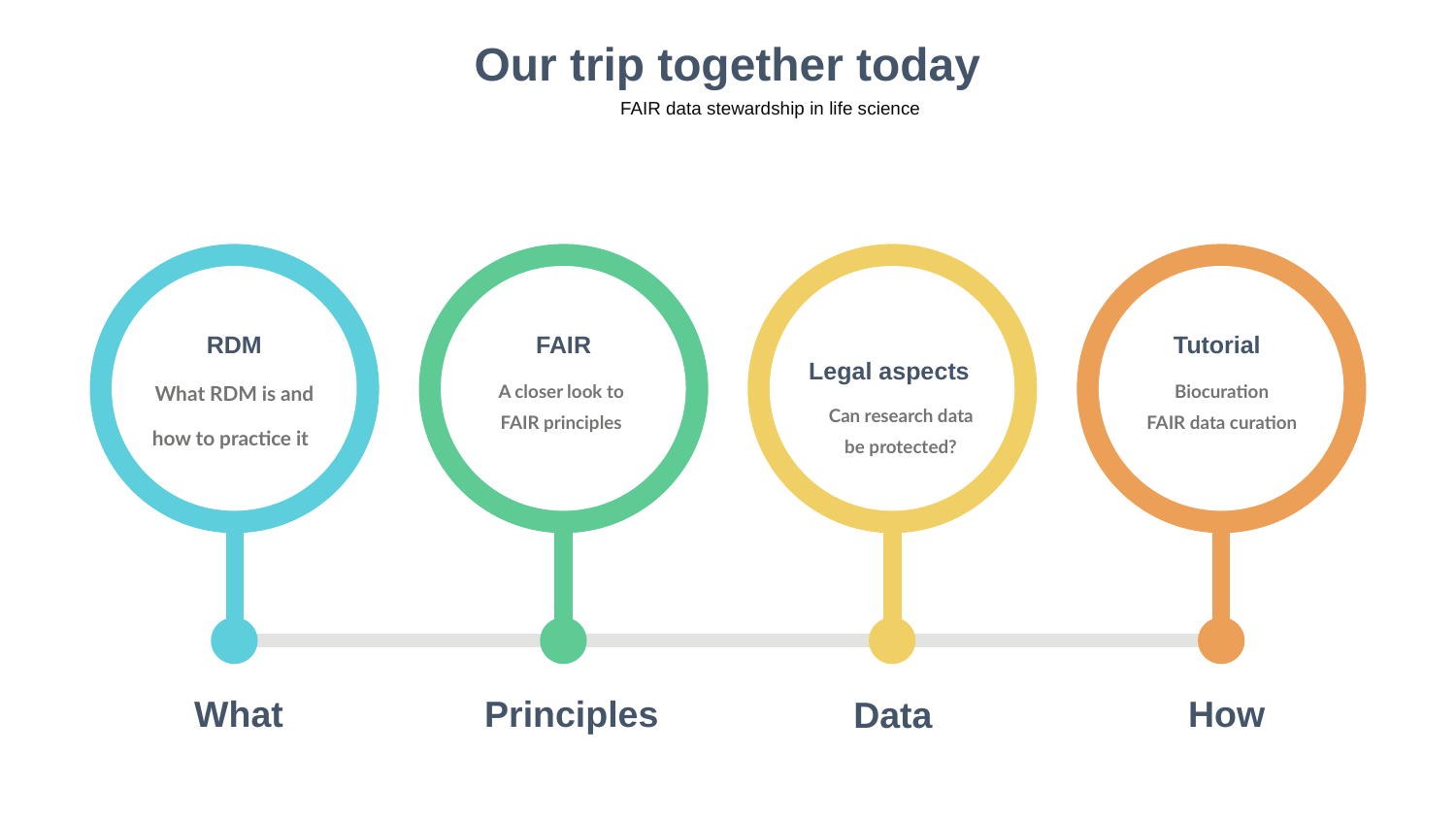

Our trip together today
FAIR data stewardship in life science

Legal aspects

Tutorial
Biocuration
FAIR data curation

RDM
What RDM is and how to practice it
FAIR
A closer look to
FAIR principles
Can research data
be protected?

What
Principles
Data

How